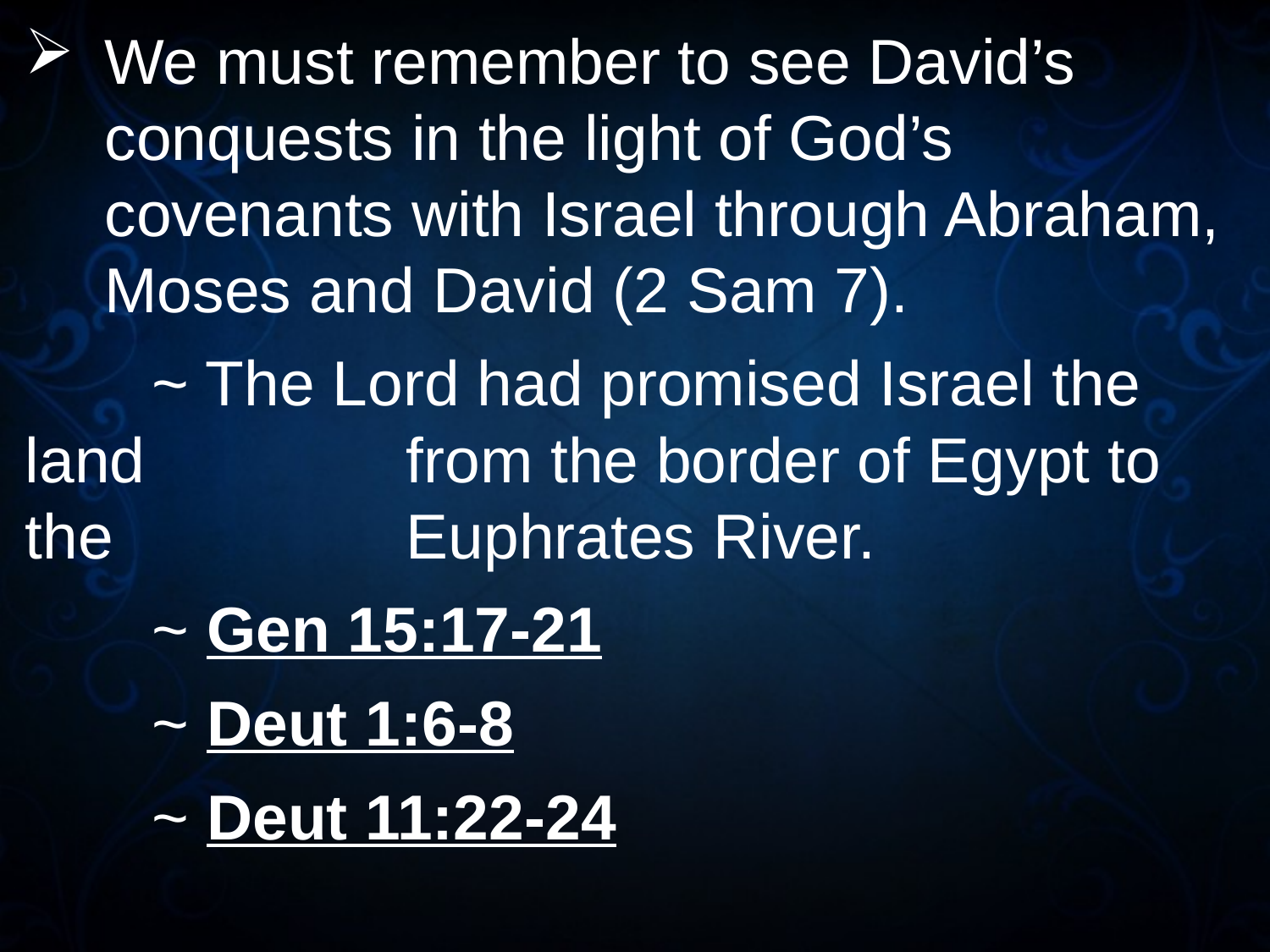

We must remember to see David’s conquests in the light of God’s covenants with Israel through Abraham, Moses and David (2 Sam 7).
	~ The Lord had promised Israel the land 		from the border of Egypt to the 			Euphrates River.
	~ Gen 15:17-21
	~ Deut 1:6-8
	~ Deut 11:22-24